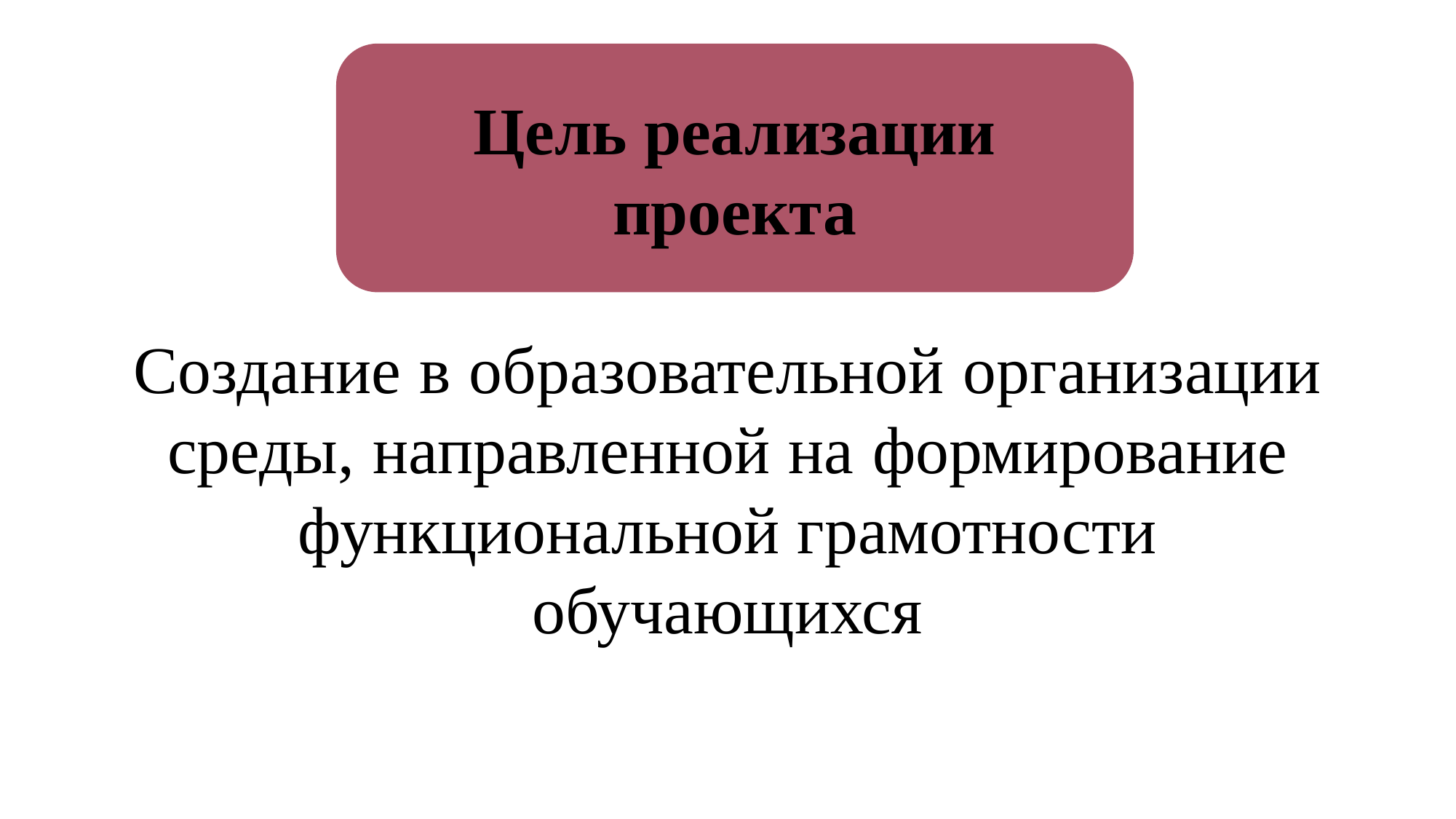

Цель реализации проекта

Создание в образовательной организации среды, направленной на формирование функциональной грамотности обучающихся